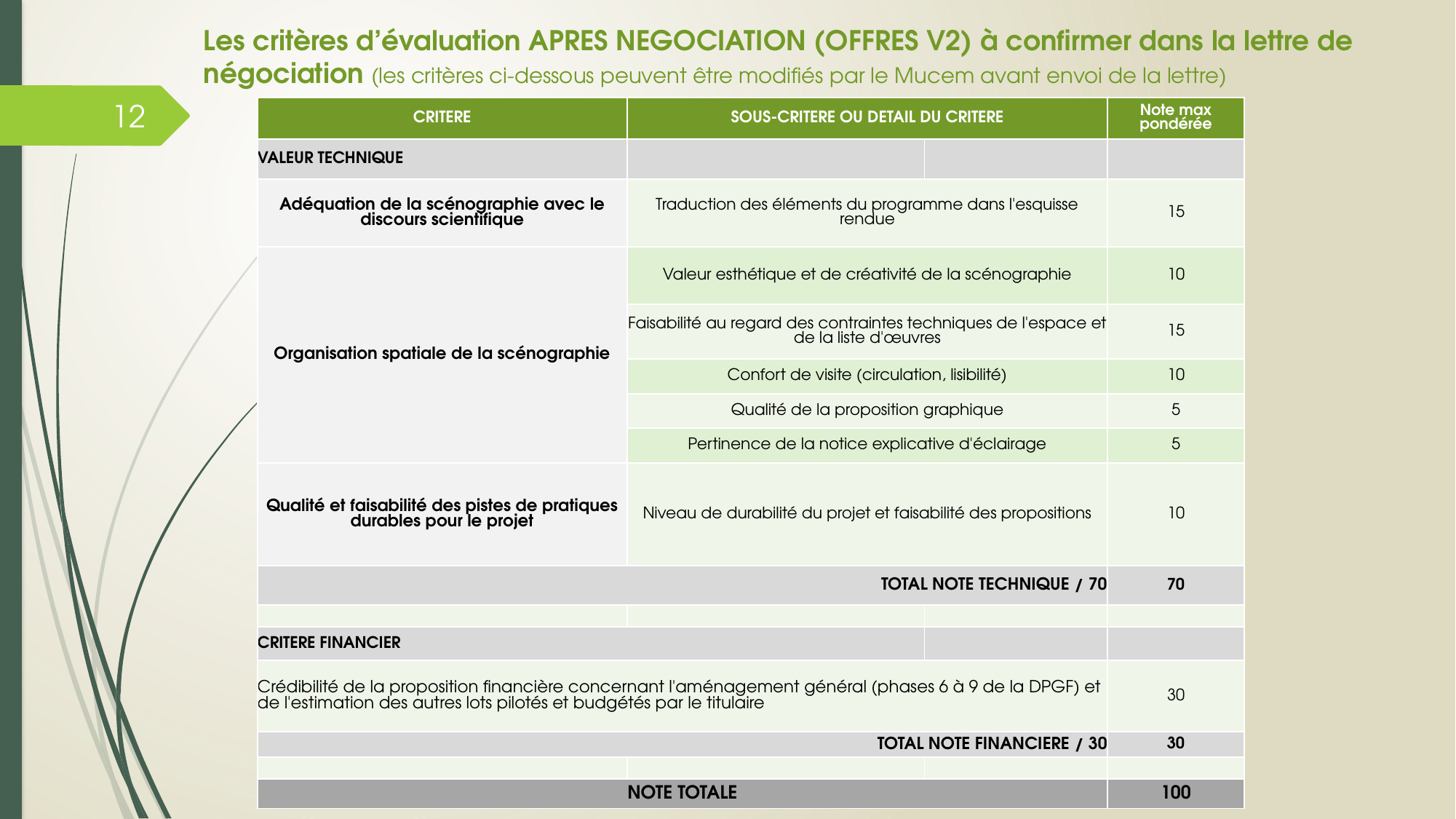

# Les critères d’évaluation APRES NEGOCIATION (OFFRES V2) à confirmer dans la lettre de négociation (les critères ci-dessous peuvent être modifiés par le Mucem avant envoi de la lettre)
12
| CRITERE | SOUS-CRITERE OU DETAIL DU CRITERE |  | Note max pondérée |
| --- | --- | --- | --- |
| VALEUR TECHNIQUE |  |  |  |
| Adéquation de la scénographie avec le discours scientifique | Traduction des éléments du programme dans l'esquisse rendue |  | 15 |
| Organisation spatiale de la scénographie | Valeur esthétique et de créativité de la scénographie |  | 10 |
|  | Faisabilité au regard des contraintes techniques de l'espace et de la liste d'œuvres |  | 15 |
|  | Confort de visite (circulation, lisibilité) |  | 10 |
|  | Qualité de la proposition graphique |  | 5 |
|  | Pertinence de la notice explicative d'éclairage |  | 5 |
| Qualité et faisabilité des pistes de pratiques durables pour le projet | Niveau de durabilité du projet et faisabilité des propositions |  | 10 |
| TOTAL NOTE TECHNIQUE / 70 |  |  | 70 |
|  |  |  |  |
| CRITERE FINANCIER |  |  |  |
| Crédibilité de la proposition financière concernant l'aménagement général (phases 6 à 9 de la DPGF) et de l'estimation des autres lots pilotés et budgétés par le titulaire |  |  | 30 |
| TOTAL NOTE FINANCIERE / 30 |  |  | 30 |
|  |  |  |  |
| NOTE TOTALE |  |  | 100 |